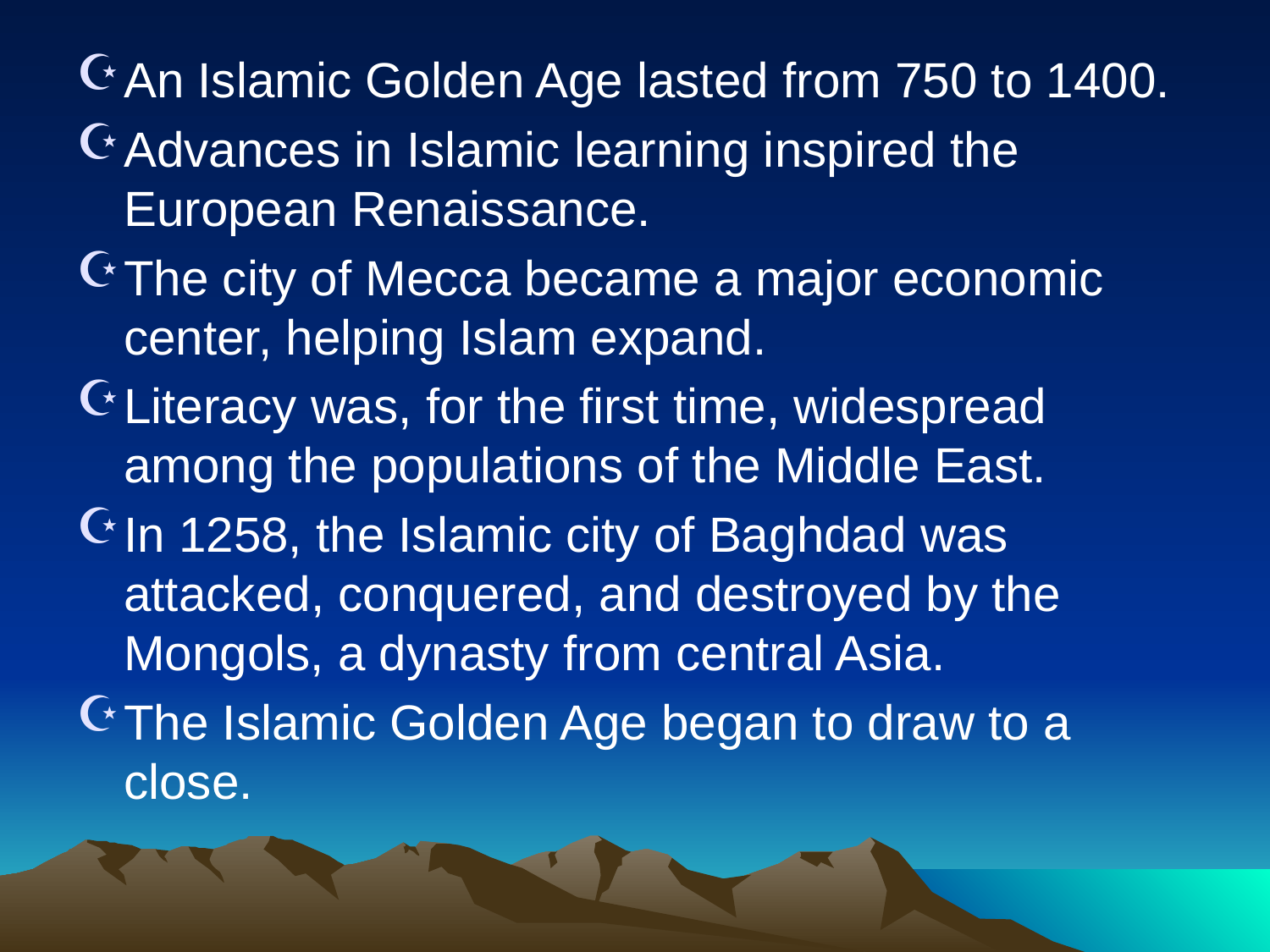

An Islamic Golden Age lasted from 750 to 1400.
Advances in Islamic learning inspired the European Renaissance.
The city of Mecca became a major economic center, helping Islam expand.
Literacy was, for the first time, widespread among the populations of the Middle East.
In 1258, the Islamic city of Baghdad was attacked, conquered, and destroyed by the Mongols, a dynasty from central Asia.
The Islamic Golden Age began to draw to a close.